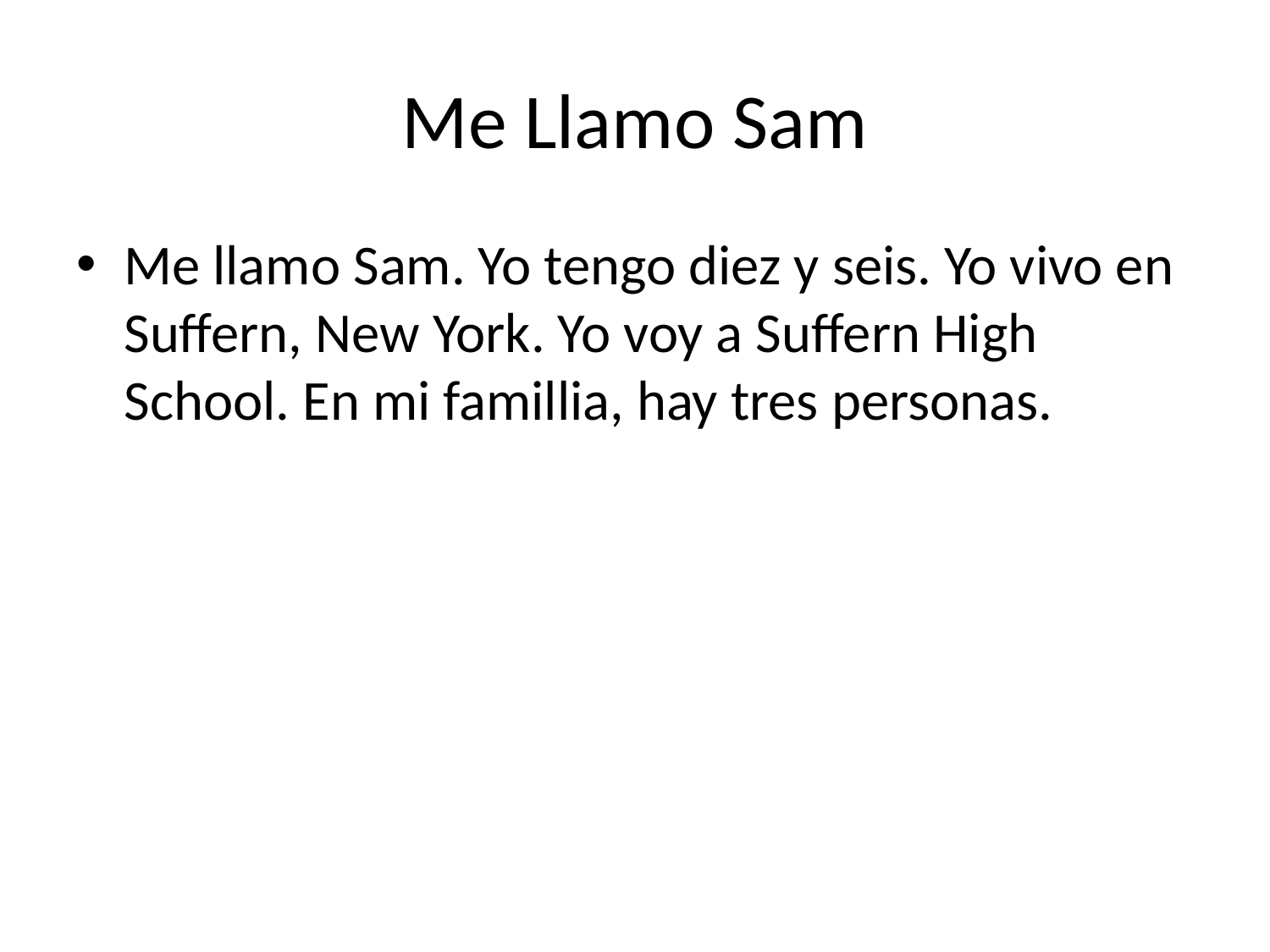

# Me Llamo Sam
Me llamo Sam. Yo tengo diez y seis. Yo vivo en Suffern, New York. Yo voy a Suffern High School. En mi famillia, hay tres personas.